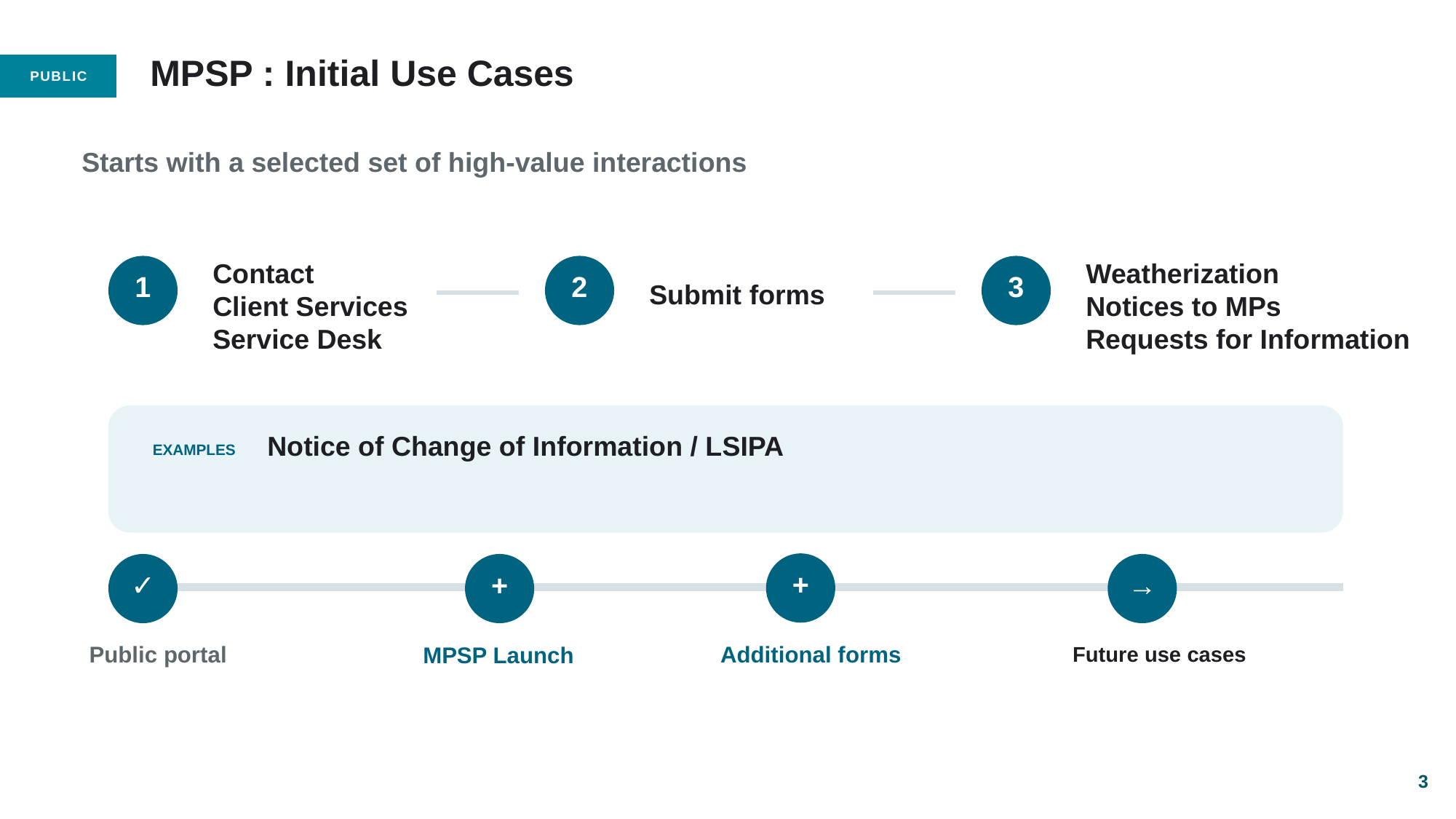

# MPSP : Initial Use Cases
Starts with a selected set of high-value interactions
Contact
Client Services Service Desk
Weatherization
Notices to MPs
Requests for Information

1
2
3
Submit forms

Notice of Change of Information / LSIPA
EXAMPLES

+
✓
+
→

Public portal
Additional forms
MPSP Launch
Future use cases
3